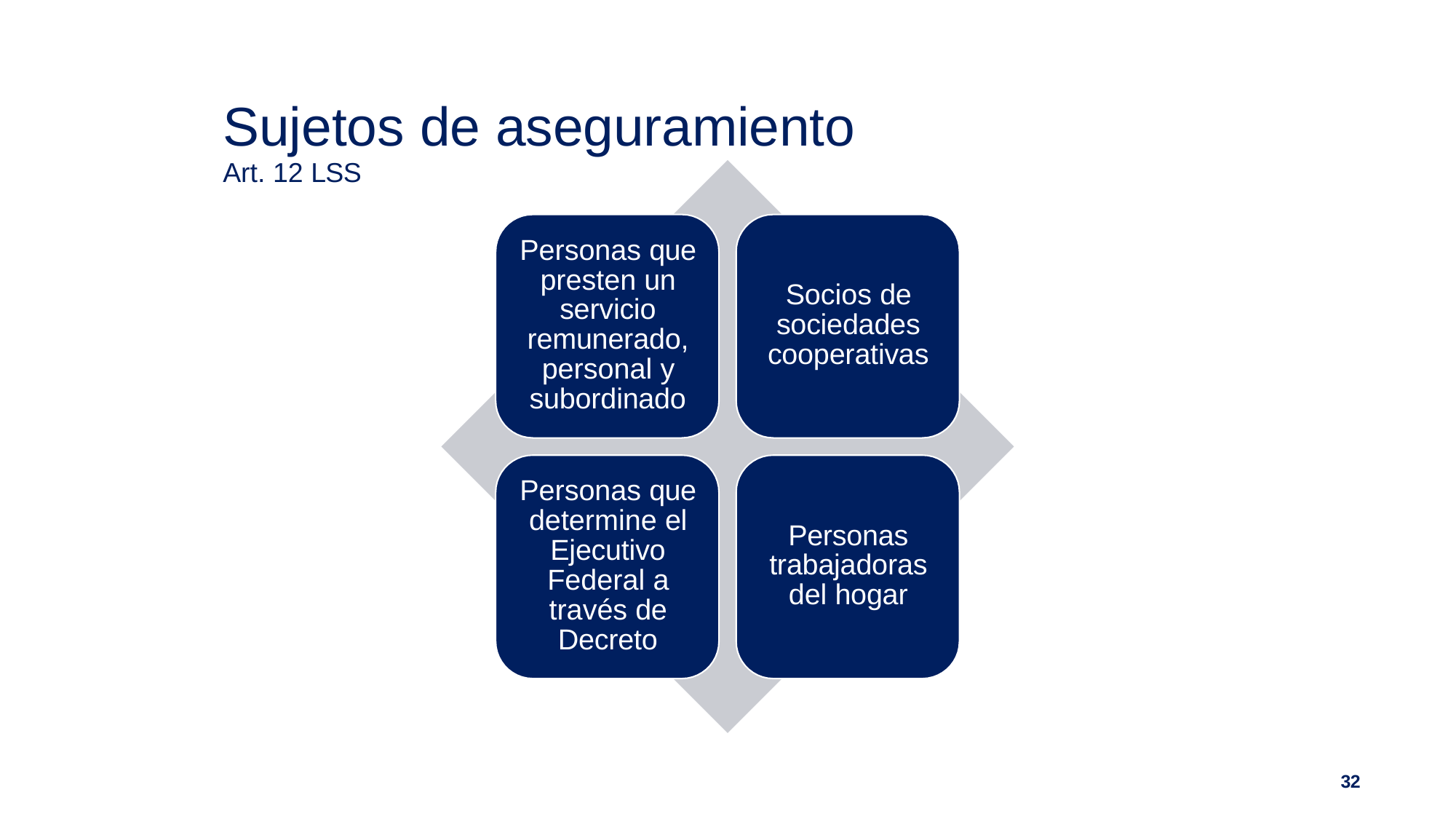

# Sujetos de aseguramiento
Art. 12 LSS

Personas que presten un servicio remunerado, personal y subordinado
Socios de sociedades cooperativas

Personas que determine el Ejecutivo Federal a través de Decreto
Personas trabajadoras del hogar
32